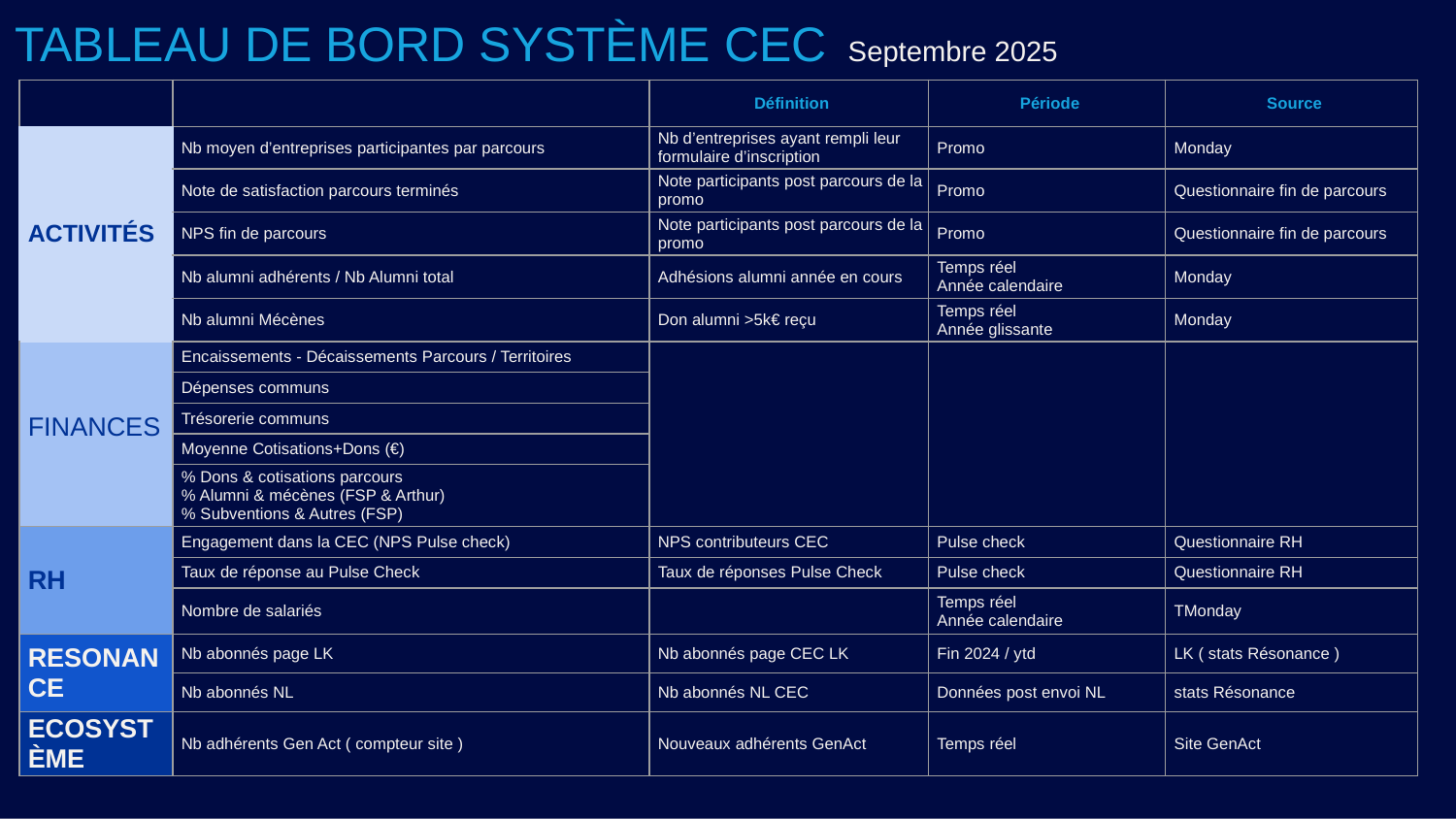

TABLEAU DE BORD SYSTÈME CEC  Septembre 2025
|  |  | Définition | Période | Source |
| --- | --- | --- | --- | --- |
| ACTIVITÉS | Nb moyen d’entreprises participantes par parcours | Nb d’entreprises ayant rempli leur formulaire d’inscription | Promo | Monday |
|  | Note de satisfaction parcours terminés | Note participants post parcours de la promo | Promo | Questionnaire fin de parcours |
|  | NPS fin de parcours | Note participants post parcours de la promo | Promo | Questionnaire fin de parcours |
|  | Nb alumni adhérents / Nb Alumni total | Adhésions alumni année en cours | Temps réel Année calendaire | Monday |
|  | Nb alumni Mécènes | Don alumni >5k€ reçu | Temps réel Année glissante | Monday |
| FINANCES | Encaissements - Décaissements Parcours / Territoires |  |  |  |
|  | Dépenses communs |  |  |  |
|  | Trésorerie communs |  |  |  |
|  | Moyenne Cotisations+Dons (€) |  |  |  |
|  | % Dons & cotisations parcours % Alumni & mécènes (FSP & Arthur) % Subventions & Autres (FSP) |  |  |  |
| RH | Engagement dans la CEC (NPS Pulse check) | NPS contributeurs CEC | Pulse check | Questionnaire RH |
|  | Taux de réponse au Pulse Check | Taux de réponses Pulse Check | Pulse check | Questionnaire RH |
|  | Nombre de salariés |  | Temps réel Année calendaire | TMonday |
| RESONANCE | Nb abonnés page LK | Nb abonnés page CEC LK | Fin 2024 / ytd | LK ( stats Résonance ) |
|  | Nb abonnés NL | Nb abonnés NL CEC | Données post envoi NL | stats Résonance |
| ECOSYSTÈME | Nb adhérents Gen Act ( compteur site ) | Nouveaux adhérents GenAct | Temps réel | Site GenAct |